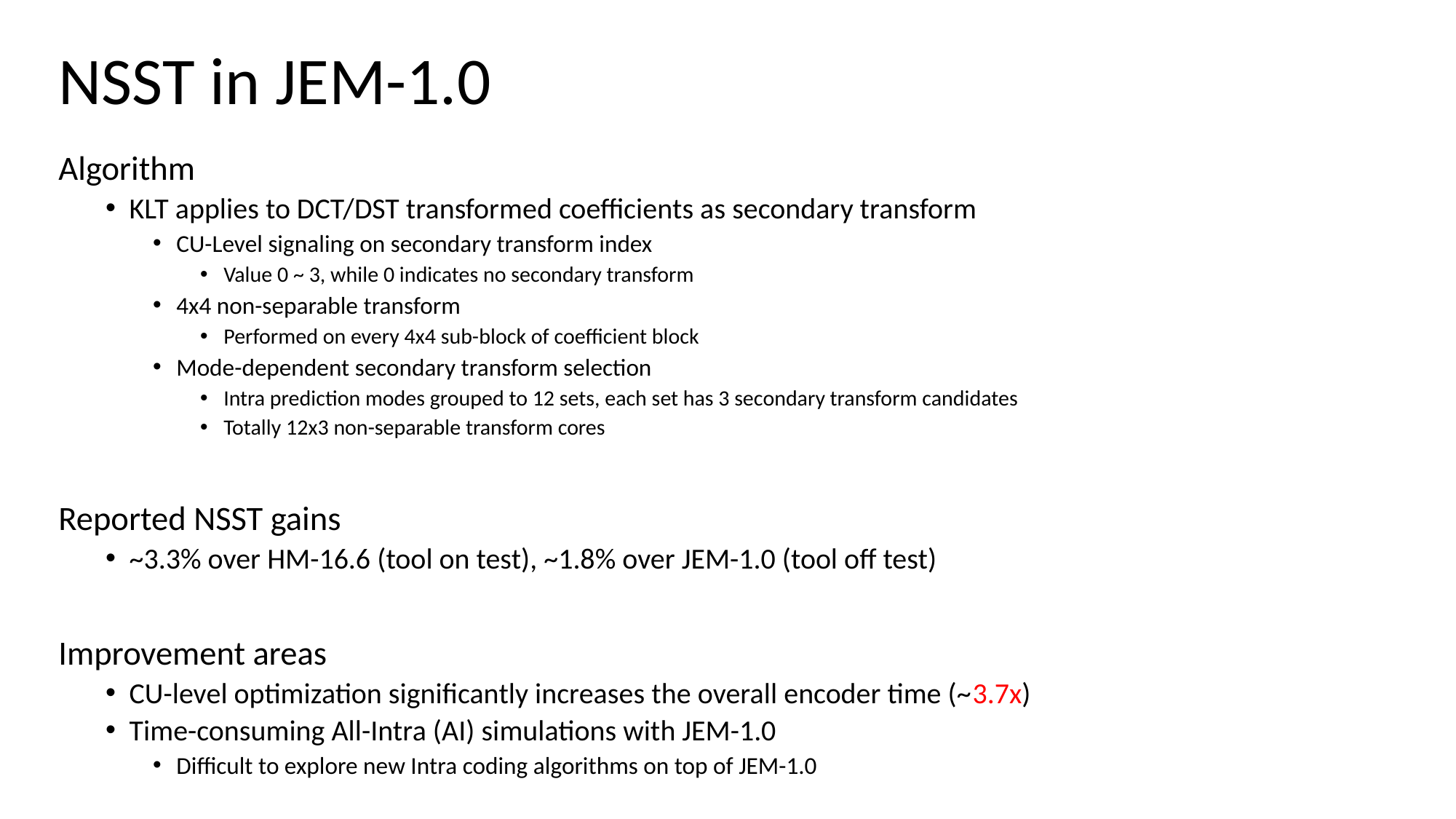

# NSST in JEM-1.0
Algorithm
KLT applies to DCT/DST transformed coefficients as secondary transform
CU-Level signaling on secondary transform index
Value 0 ~ 3, while 0 indicates no secondary transform
4x4 non-separable transform
Performed on every 4x4 sub-block of coefficient block
Mode-dependent secondary transform selection
Intra prediction modes grouped to 12 sets, each set has 3 secondary transform candidates
Totally 12x3 non-separable transform cores

Reported NSST gains
~3.3% over HM-16.6 (tool on test), ~1.8% over JEM-1.0 (tool off test)

Improvement areas
CU-level optimization significantly increases the overall encoder time (~3.7x)
Time-consuming All-Intra (AI) simulations with JEM-1.0
Difficult to explore new Intra coding algorithms on top of JEM-1.0